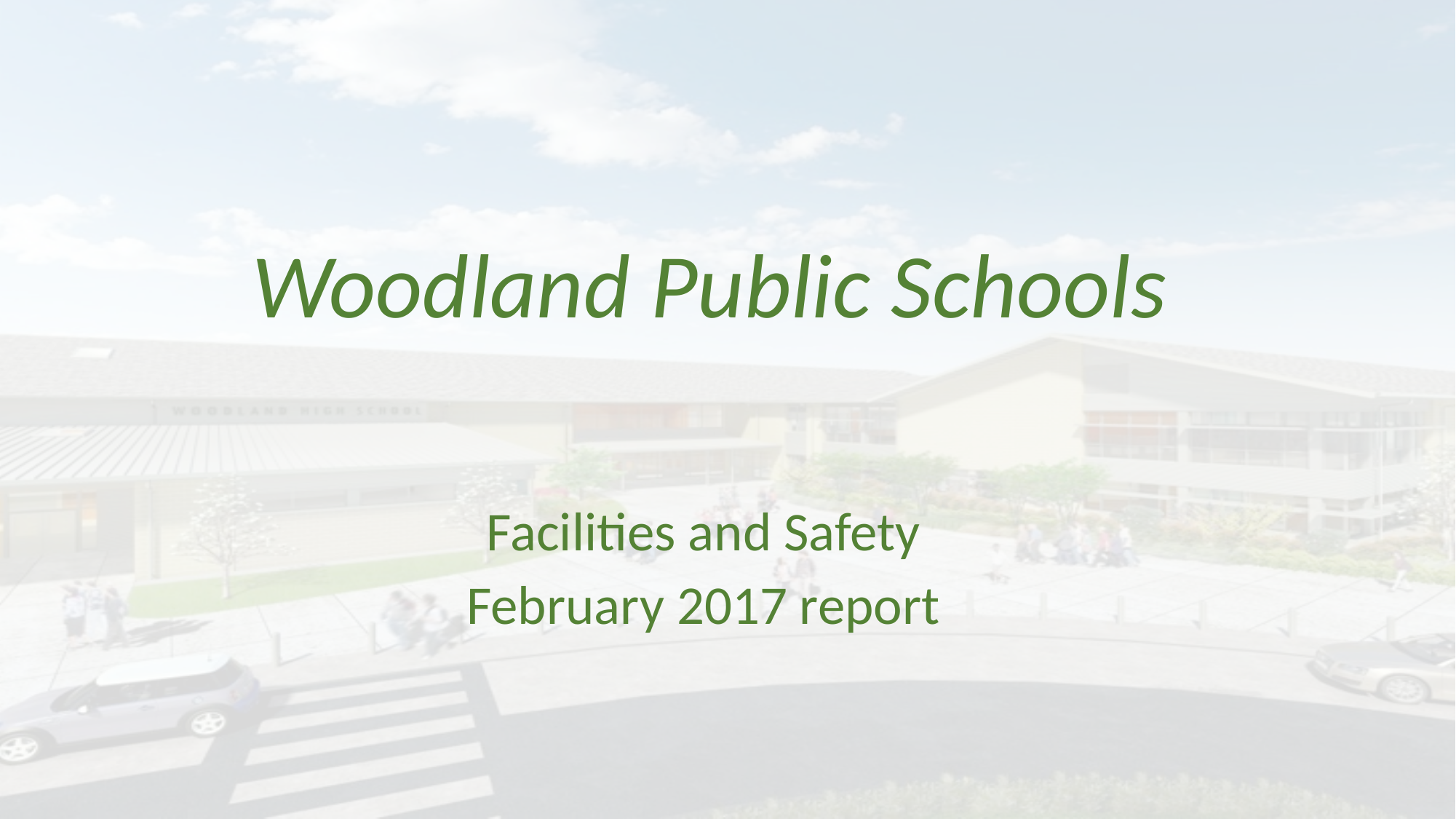

# Woodland Public Schools
Facilities and Safety
February 2017 report